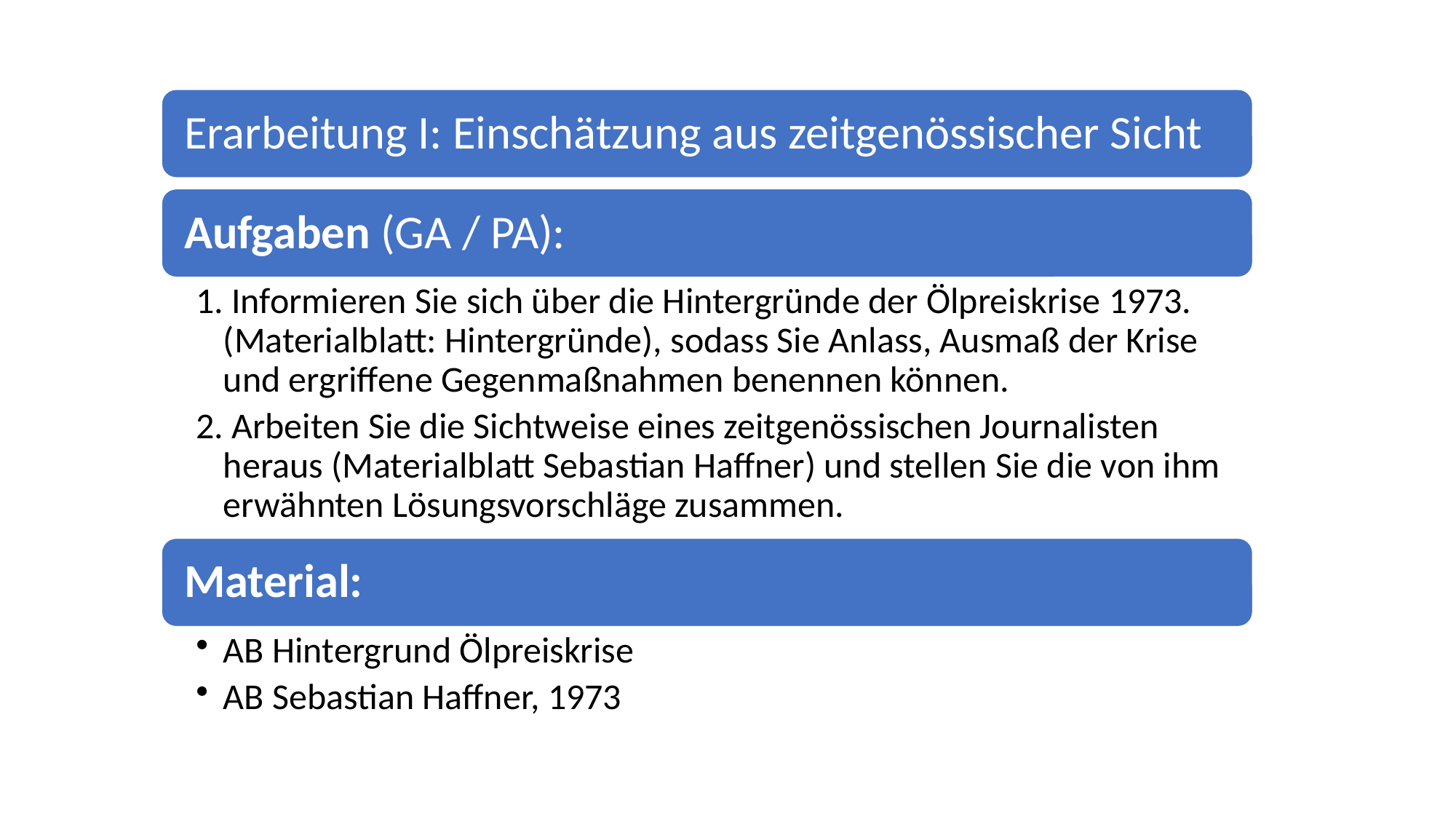

Erarbeitung I: Einschätzung aus zeitgenössischer Sicht
Aufgaben (GA / PA):
 Informieren Sie sich über die Hintergründe der Ölpreiskrise 1973. (Materialblatt: Hintergründe), sodass Sie Anlass, Ausmaß der Krise und ergriffene Gegenmaßnahmen benennen können.
 Arbeiten Sie die Sichtweise eines zeitgenössischen Journalisten heraus (Materialblatt Sebastian Haffner) und stellen Sie die von ihm erwähnten Lösungsvorschläge zusammen.
Material:
AB Hintergrund Ölpreiskrise
AB Sebastian Haffner, 1973